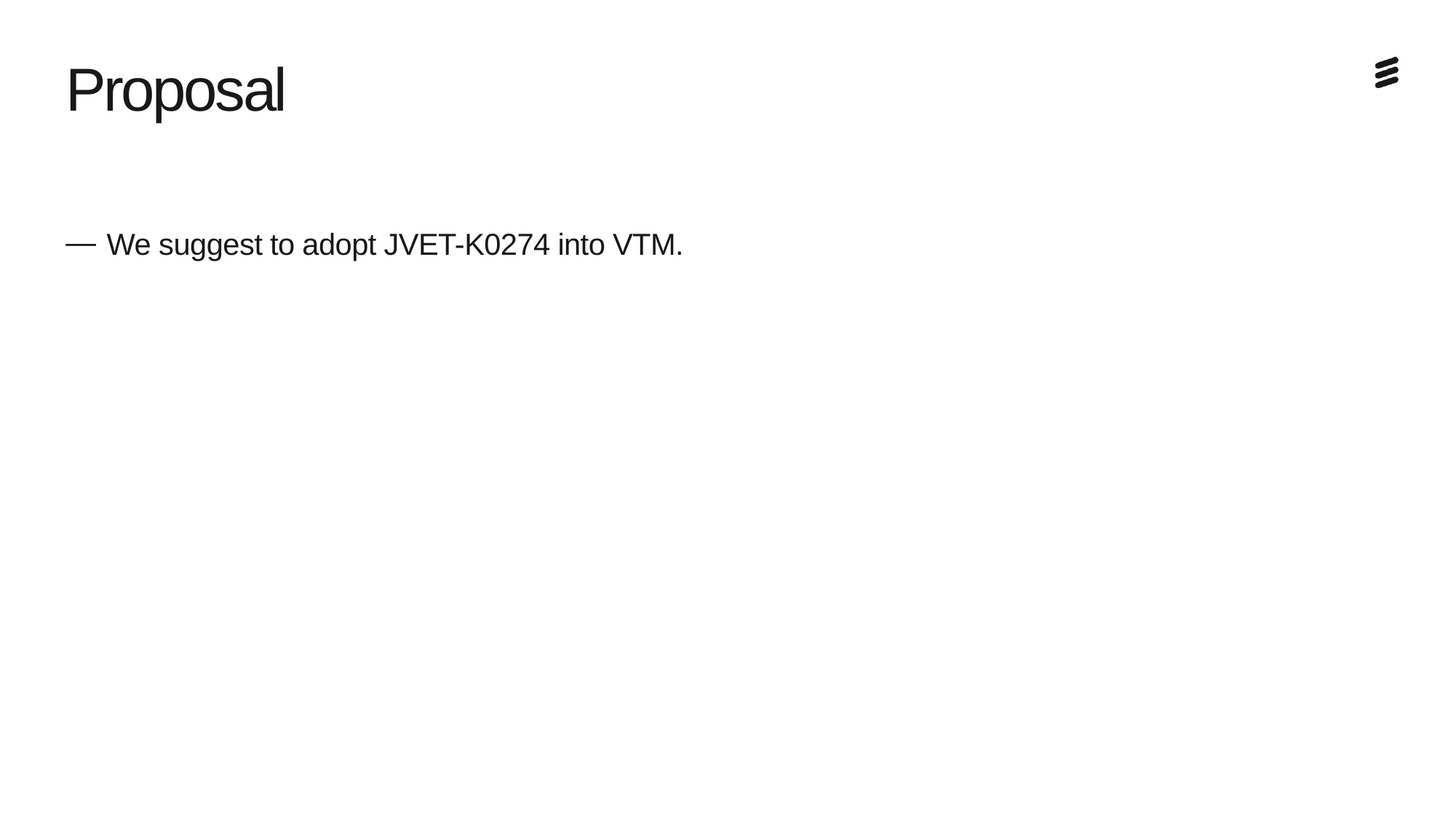

# Proposal
We suggest to adopt JVET-K0274 into VTM.